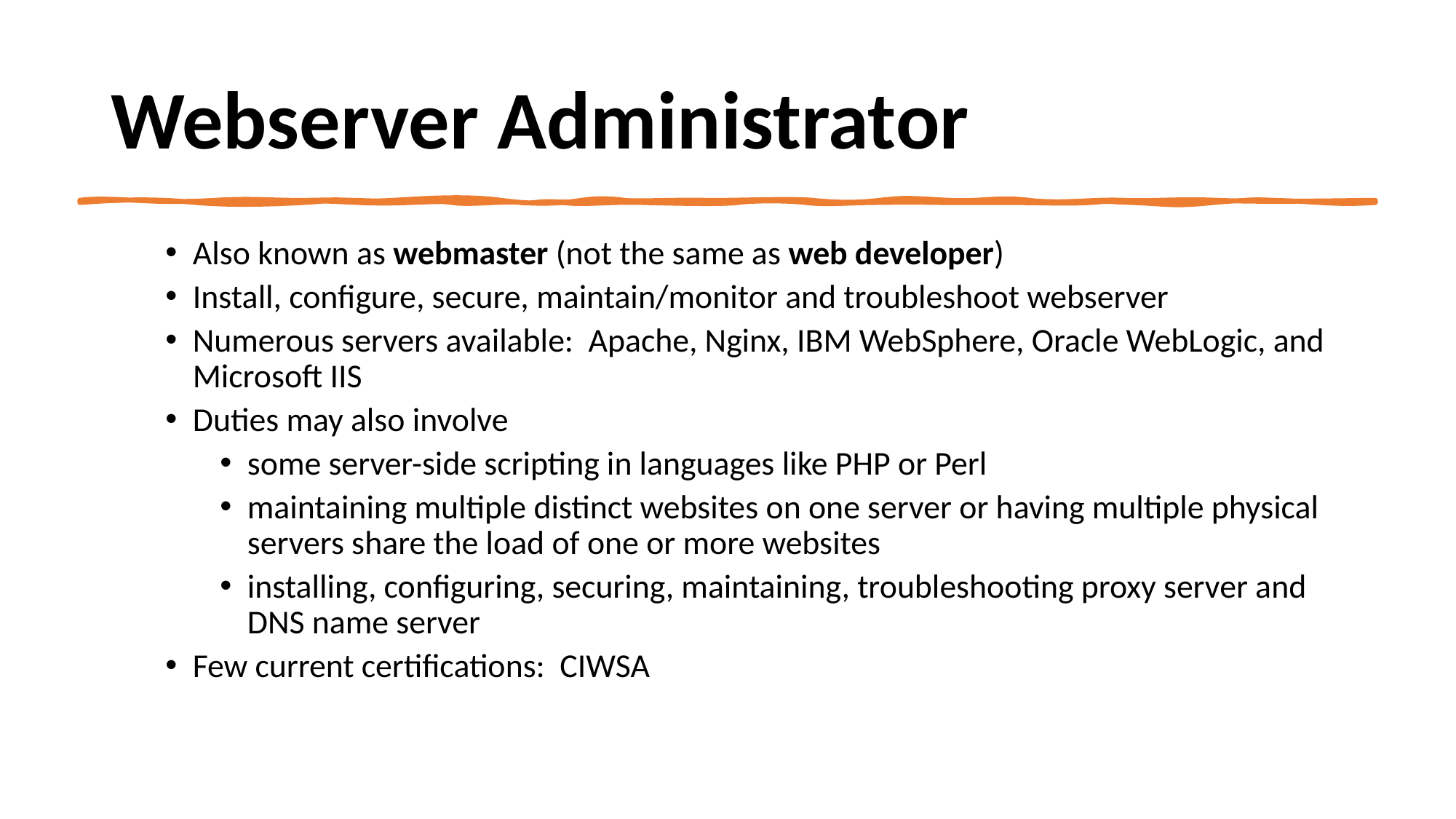

# Webserver Administrator

Also known as webmaster (not the same as web developer)
Install, configure, secure, maintain/monitor and troubleshoot webserver
Numerous servers available:  Apache, Nginx, IBM WebSphere, Oracle WebLogic, and Microsoft IIS
Duties may also involve
some server-side scripting in languages like PHP or Perl
maintaining multiple distinct websites on one server or having multiple physical servers share the load of one or more websites
installing, configuring, securing, maintaining, troubleshooting proxy server and DNS name server
Few current certifications:  CIWSA